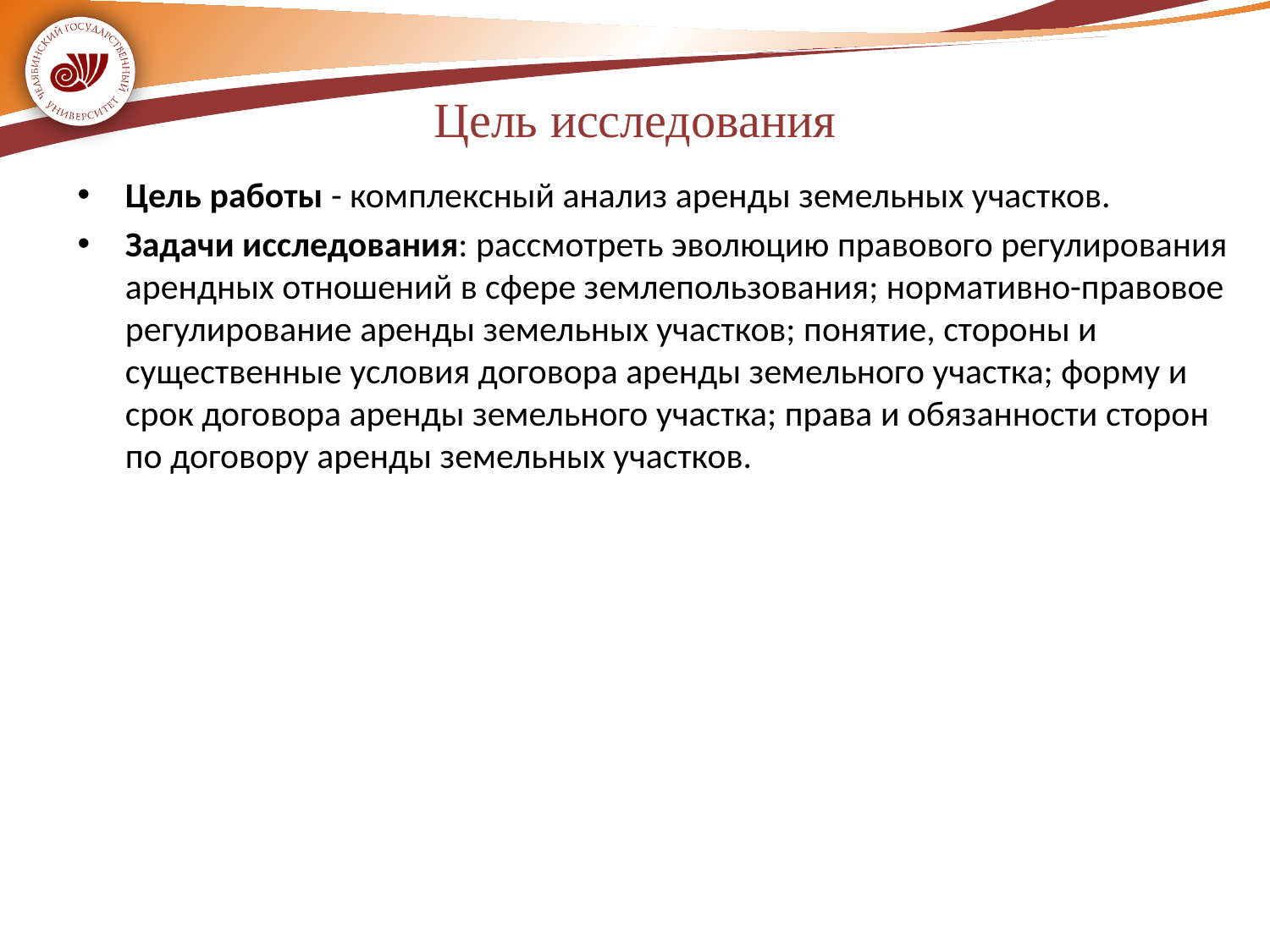

# Цель исследования
Цель работы - комплексный анализ аренды земельных участков.
Задачи исследования: рассмотреть эволюцию правового регулирования арендных отношений в сфере землепользования; нормативно-правовое регулирование аренды земельных участков; понятие, стороны и существенные условия договора аренды земельного участка; форму и срок договора аренды земельного участка; права и обязанности сторон по договору аренды земельных участков.